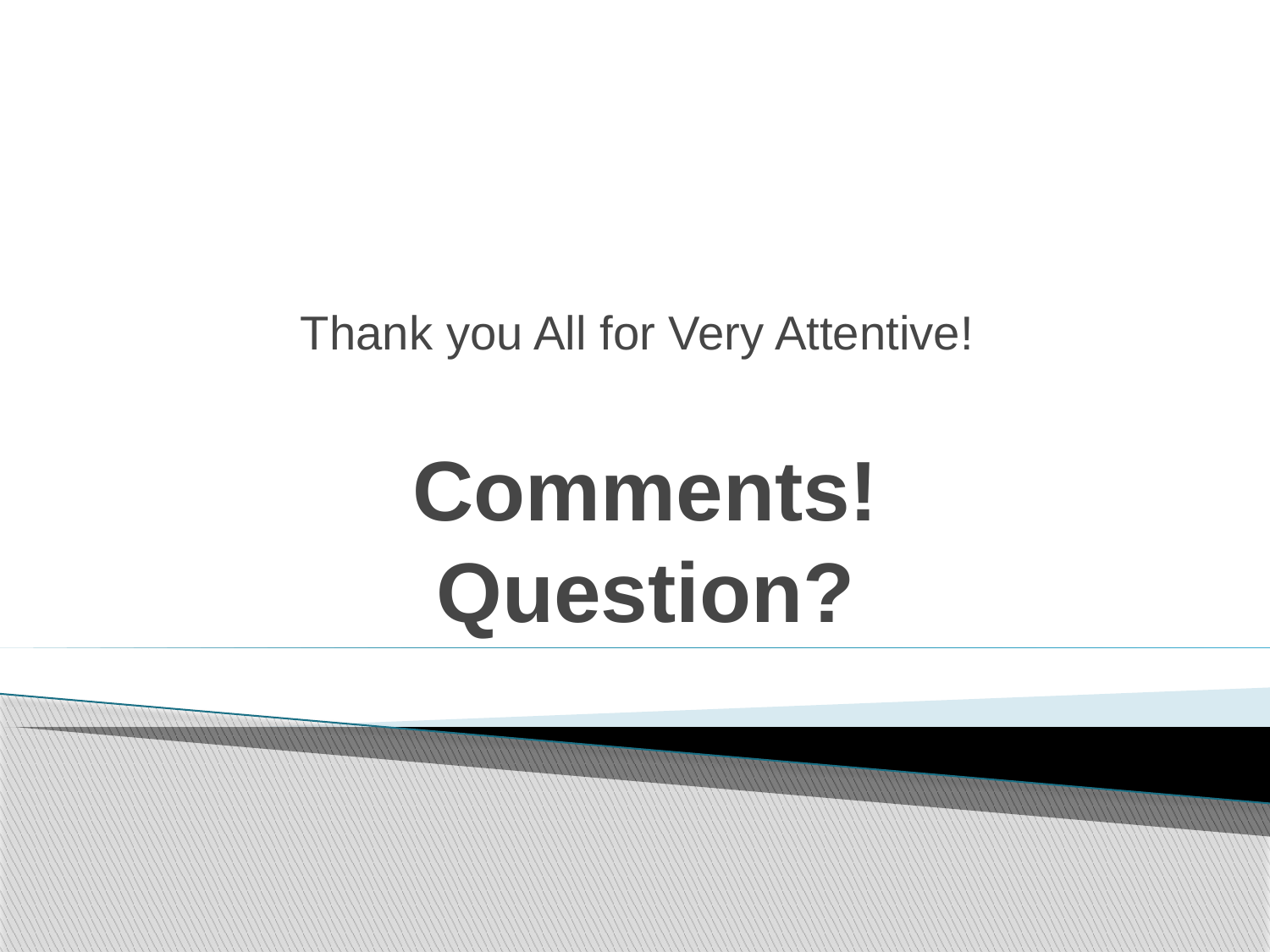

Thank you All for Very Attentive!
# Comments! Question?